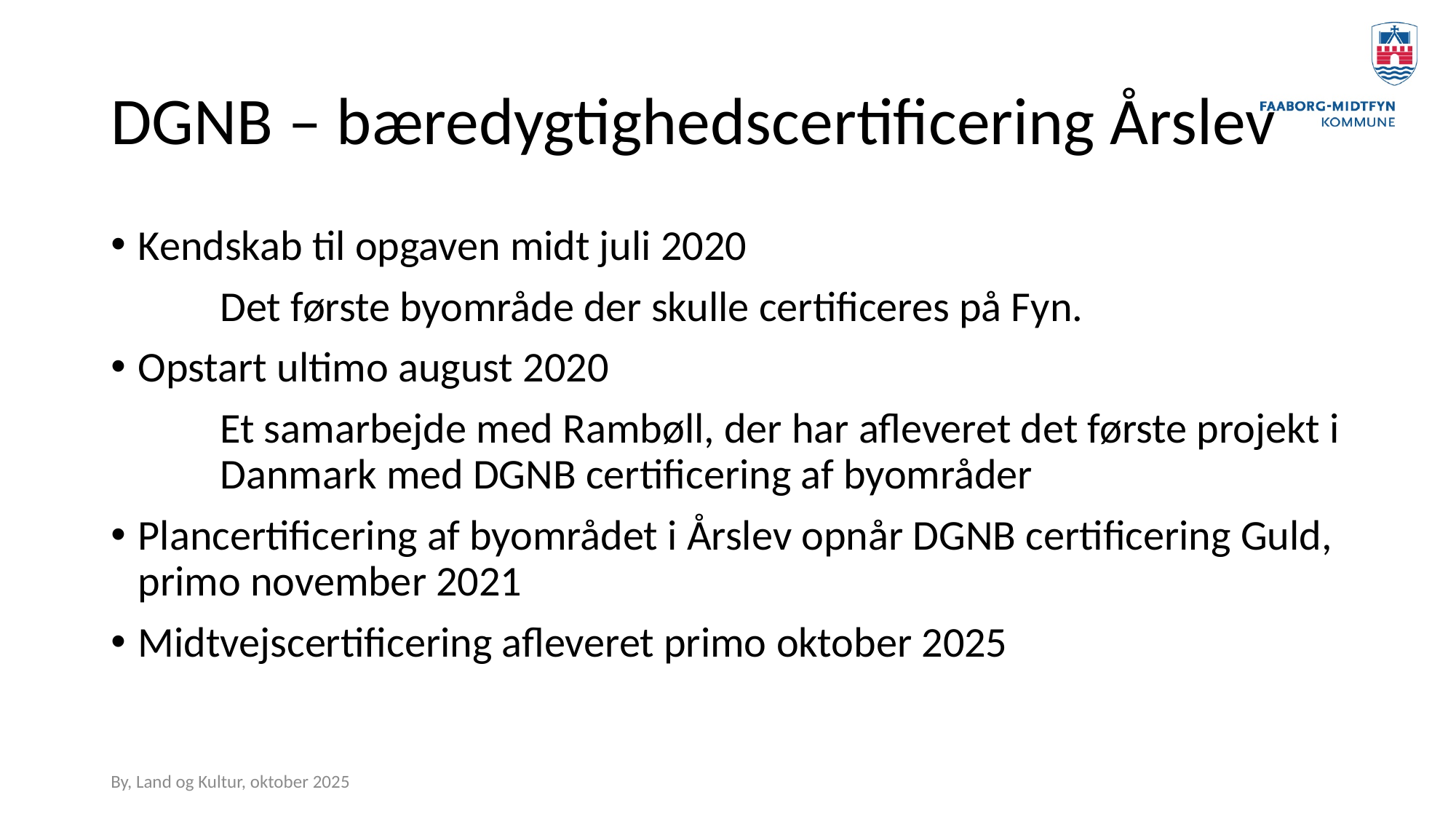

# DGNB – bæredygtighedscertificering Årslev
Kendskab til opgaven midt juli 2020
	Det første byområde der skulle certificeres på Fyn.
Opstart ultimo august 2020
	Et samarbejde med Rambøll, der har afleveret det første projekt i 	Danmark med DGNB certificering af byområder
Plancertificering af byområdet i Årslev opnår DGNB certificering Guld, primo november 2021
Midtvejscertificering afleveret primo oktober 2025

By, Land og Kultur, oktober 2025